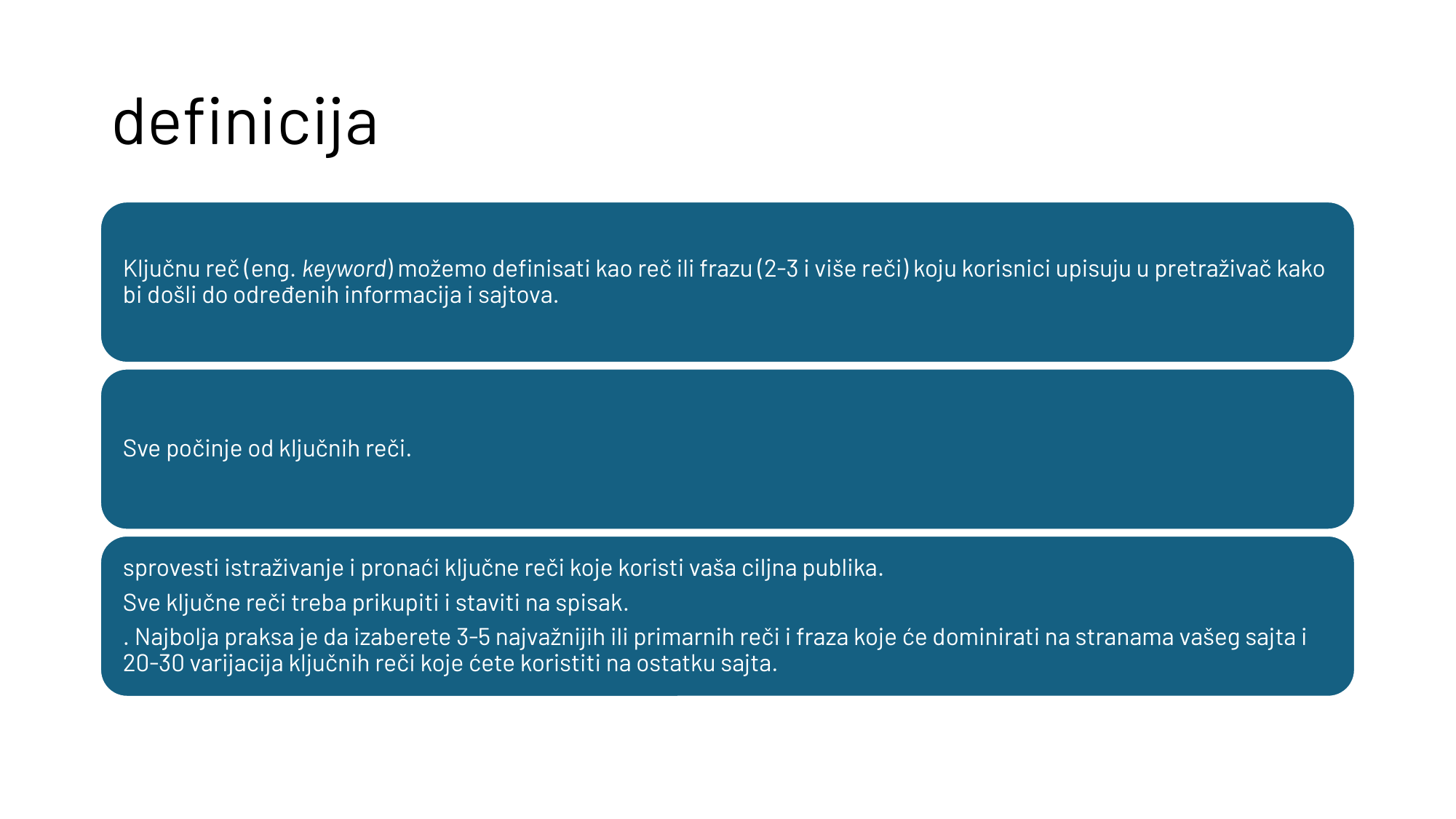

# definicija
Ključnu reč (eng. keyword) možemo definisati kao reč ili frazu (2-3 i više reči) koju korisnici upisuju u pretraživač kako bi došli do određenih informacija i sajtova.
Sve počinje od ključnih reči.
sprovesti istraživanje i pronaći ključne reči koje koristi vaša ciljna publika.
Sve ključne reči treba prikupiti i staviti na spisak.
. Najbolja praksa je da izaberete 3-5 najvažnijih ili primarnih reči i fraza koje će dominirati na stranama vašeg sajta i 20-30 varijacija ključnih reči koje ćete koristiti na ostatku sajta.